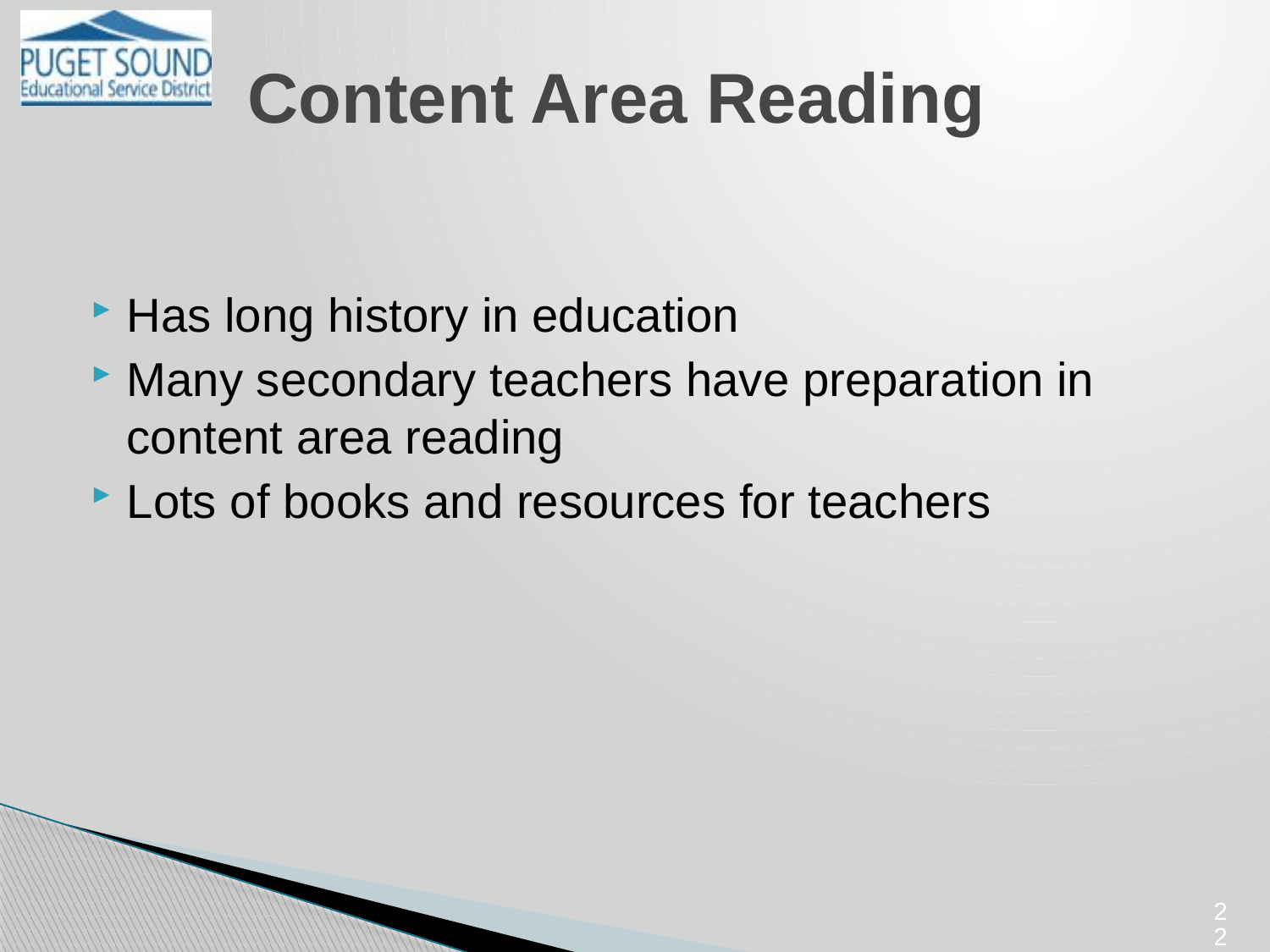

# Content Area Reading
Has long history in education
Many secondary teachers have preparation in content area reading
Lots of books and resources for teachers
22